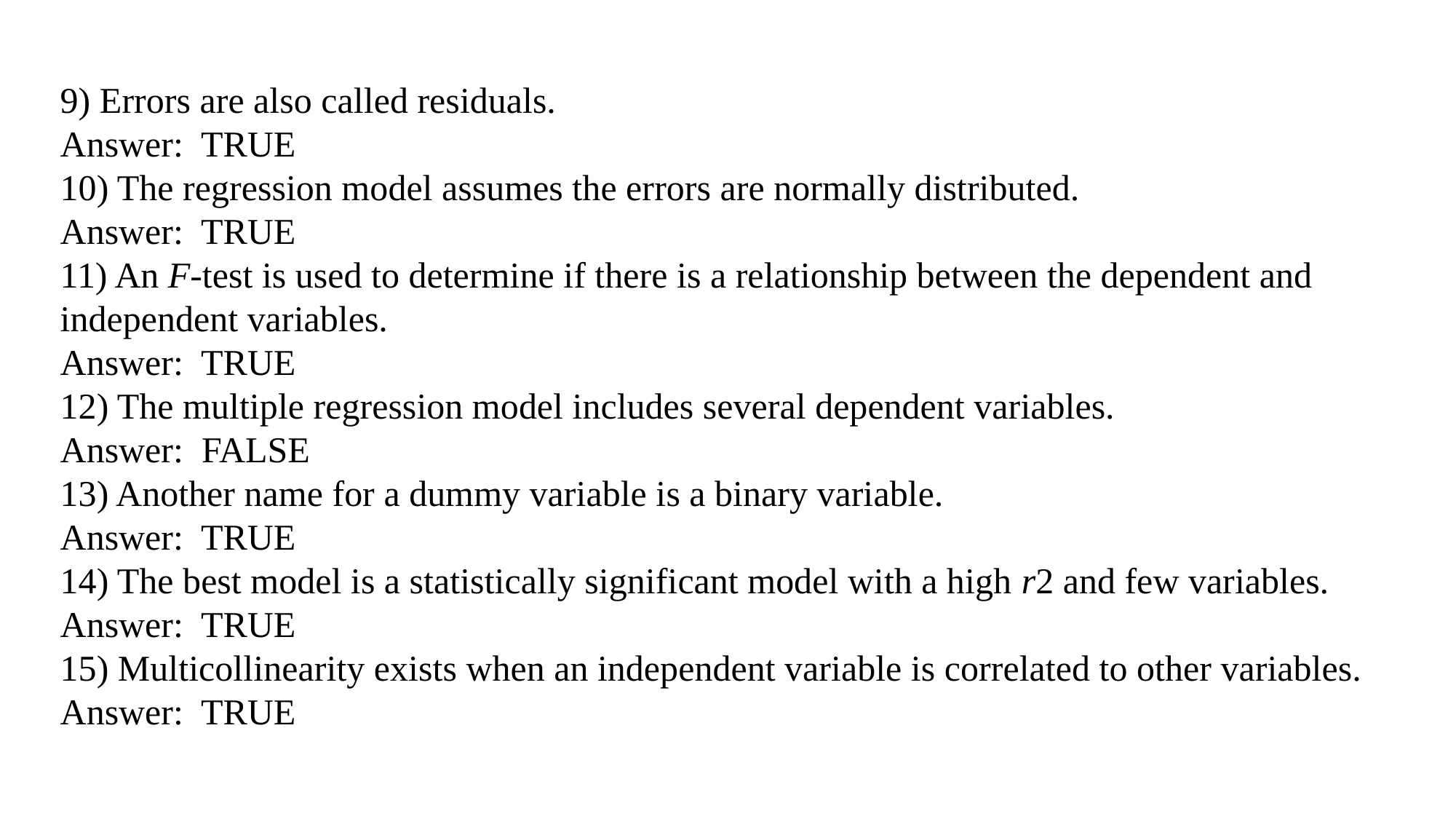

9) Errors are also called residuals.
Answer:  TRUE
10) The regression model assumes the errors are normally distributed.
Answer:  TRUE
11) An F-test is used to determine if there is a relationship between the dependent and independent variables.
Answer:  TRUE
12) The multiple regression model includes several dependent variables.
Answer:  FALSE
13) Another name for a dummy variable is a binary variable.
Answer:  TRUE
14) The best model is a statistically significant model with a high r2 and few variables.
Answer:  TRUE
15) Multicollinearity exists when an independent variable is correlated to other variables.
Answer:  TRUE